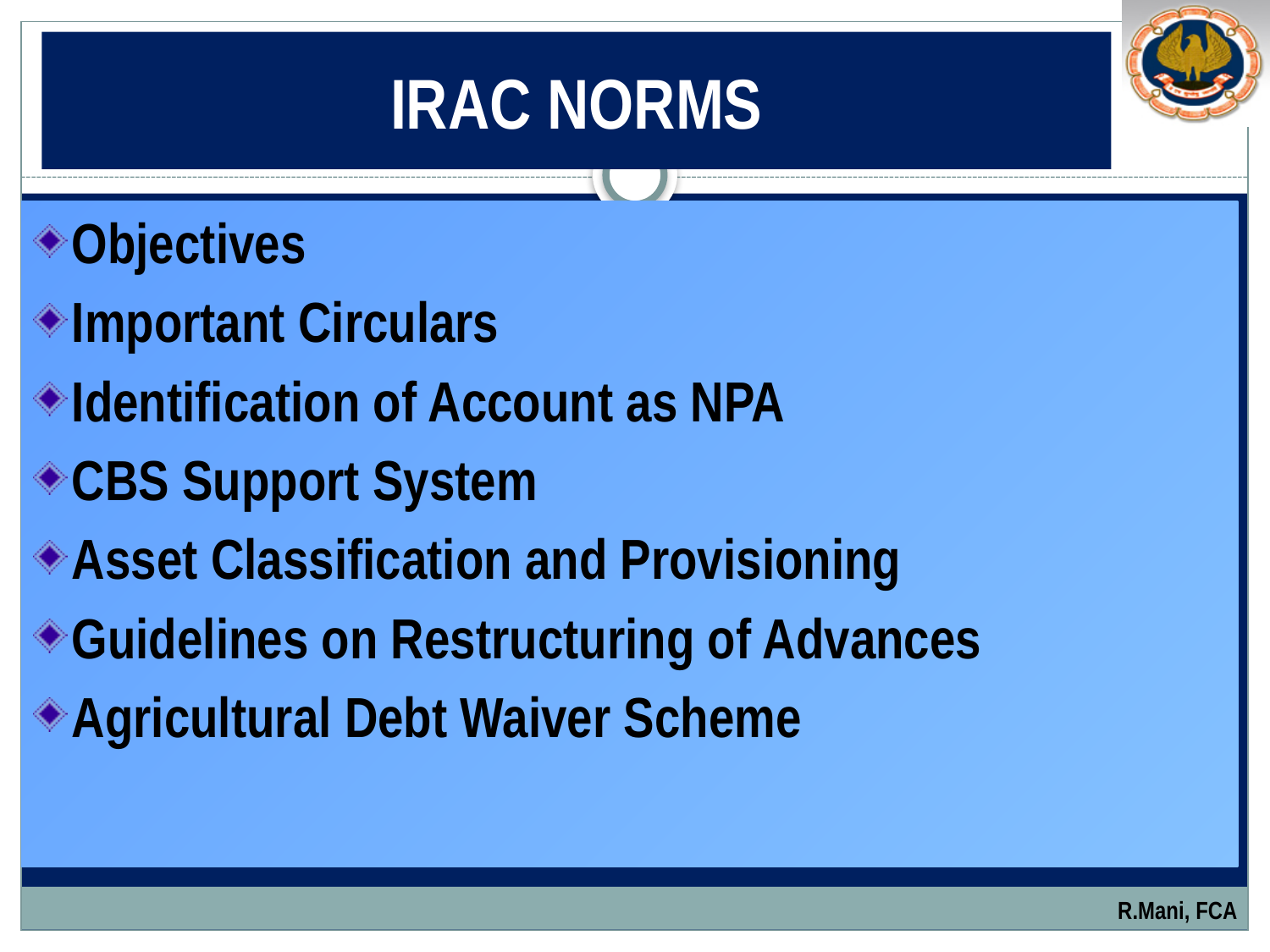

# IRAC NORMS
Objectives
Important Circulars
Identification of Account as NPA
CBS Support System
Asset Classification and Provisioning
Guidelines on Restructuring of Advances
Agricultural Debt Waiver Scheme